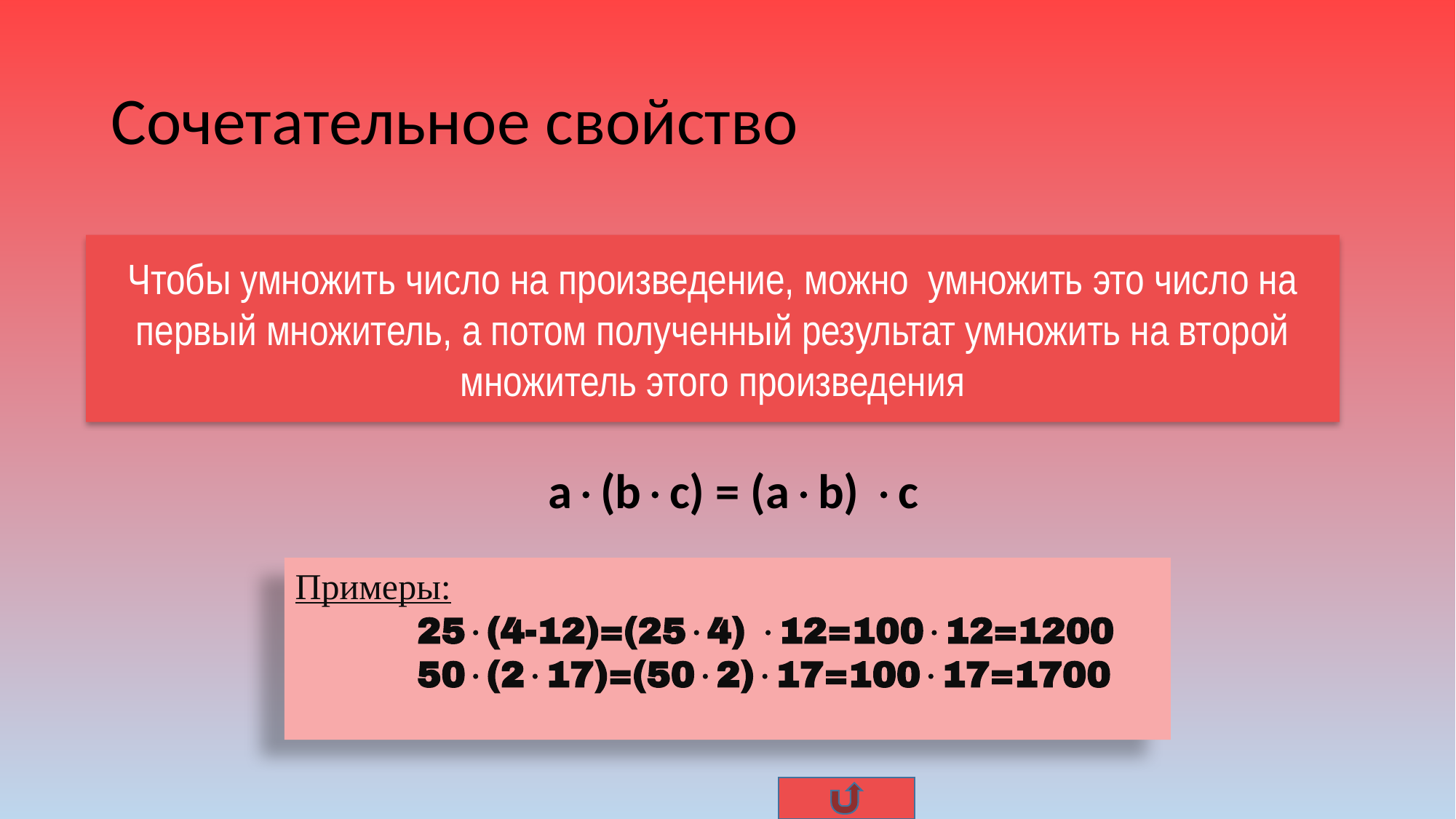

# Сочетательное свойство
Чтобы умножить число на произведение, можно  умножить это число на первый множитель, а потом полученный результат умножить на второй множитель этого произведения
a⋅(b⋅c) = (a⋅b) ⋅c
Примеры:
          25⋅(4-12)=(25⋅4) ⋅12=100⋅12=1200
          50⋅(2⋅17)=(50⋅2)⋅17=100⋅17=1700